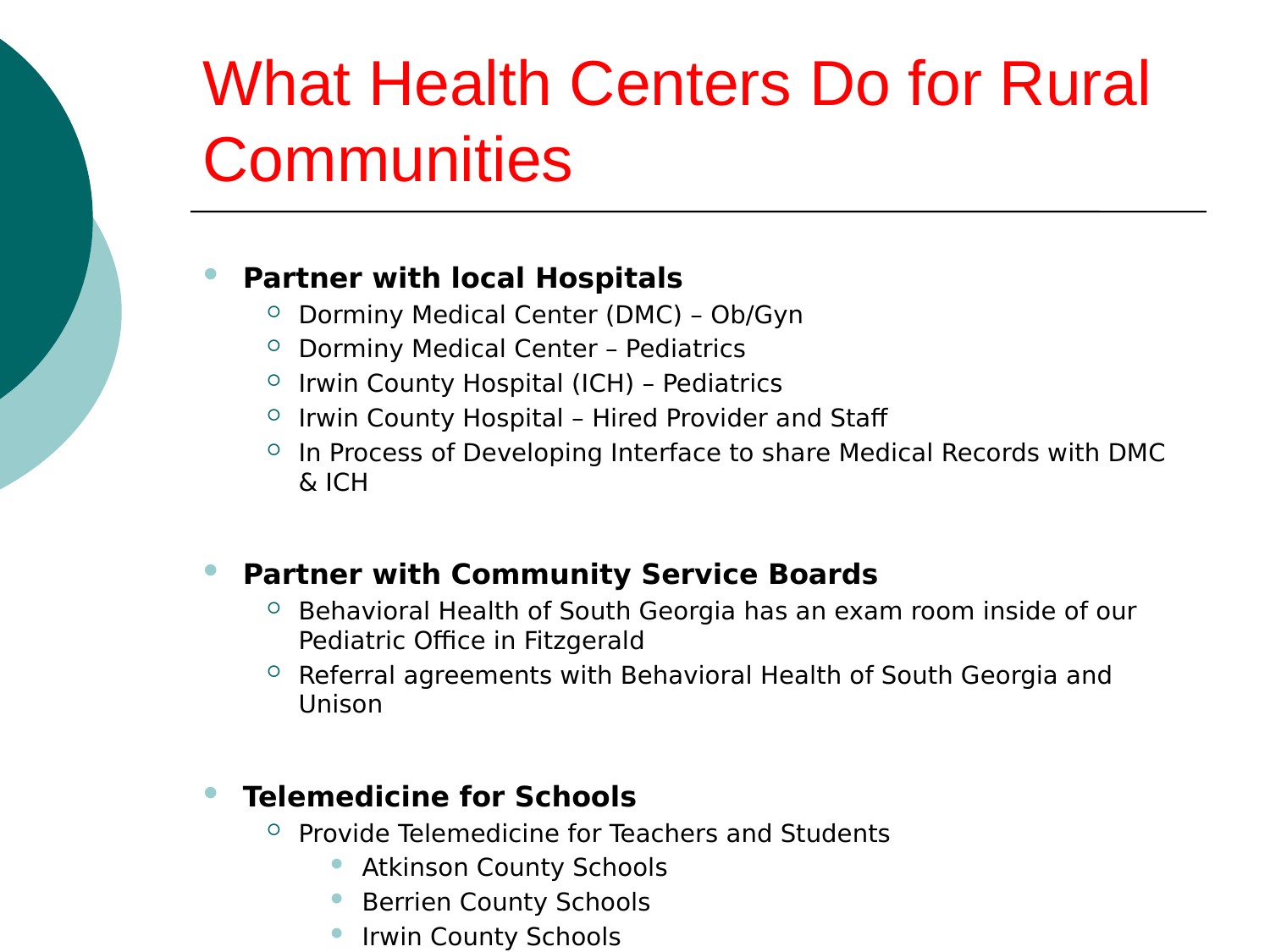

# What Health Centers Do for Rural Communities
Partner with local Hospitals
Dorminy Medical Center (DMC) – Ob/Gyn
Dorminy Medical Center – Pediatrics
Irwin County Hospital (ICH) – Pediatrics
Irwin County Hospital – Hired Provider and Staff
In Process of Developing Interface to share Medical Records with DMC & ICH

Partner with Community Service Boards
Behavioral Health of South Georgia has an exam room inside of our Pediatric Office in Fitzgerald
Referral agreements with Behavioral Health of South Georgia and Unison

Telemedicine for Schools
Provide Telemedicine for Teachers and Students
Atkinson County Schools
Berrien County Schools
Irwin County Schools